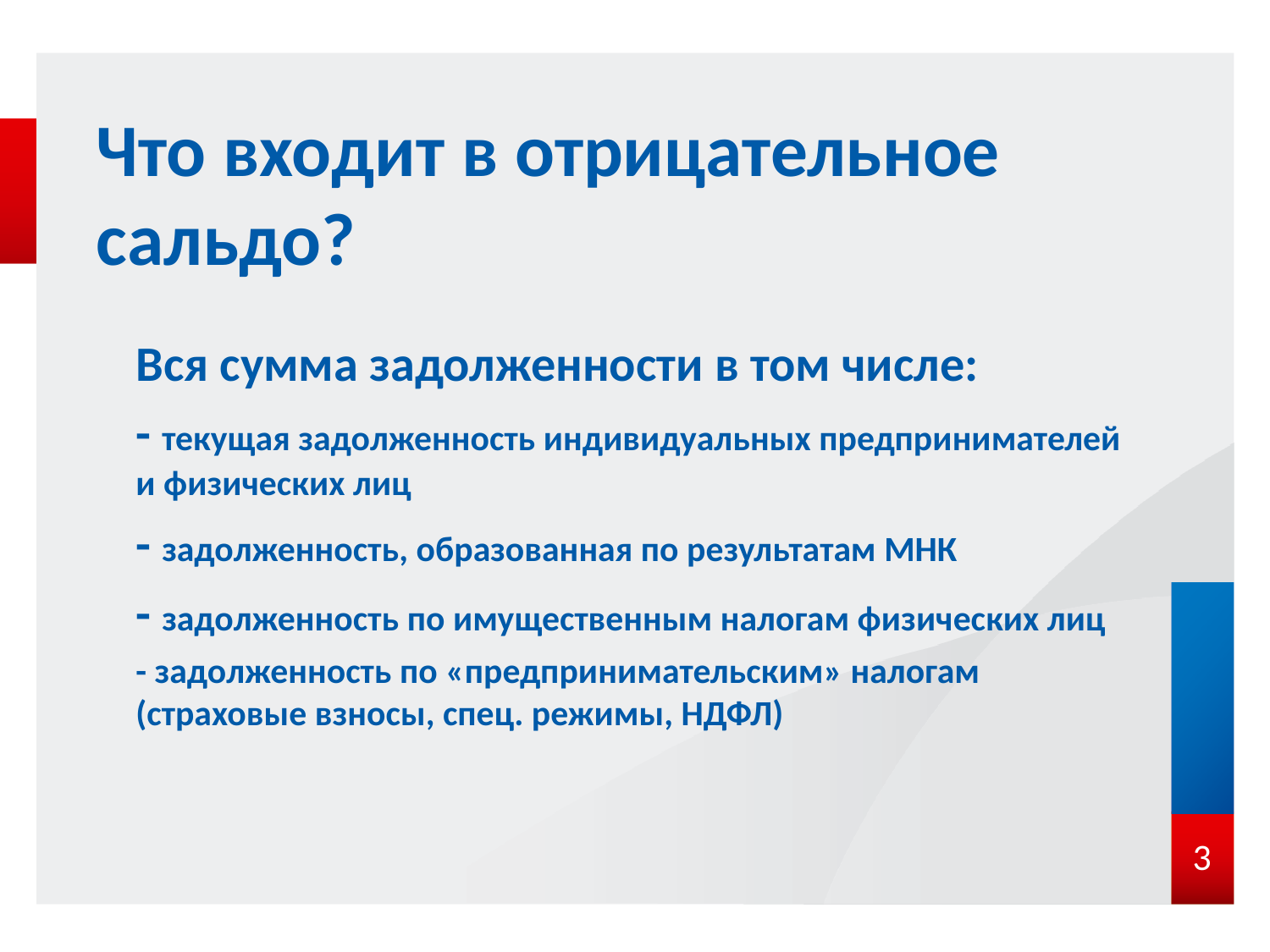

# Что входит в отрицательное сальдо?
Вся сумма задолженности в том числе:
- текущая задолженность индивидуальных предпринимателей и физических лиц
- задолженность, образованная по результатам МНК
- задолженность по имущественным налогам физических лиц
- задолженность по «предпринимательским» налогам (страховые взносы, спец. режимы, НДФЛ)

3